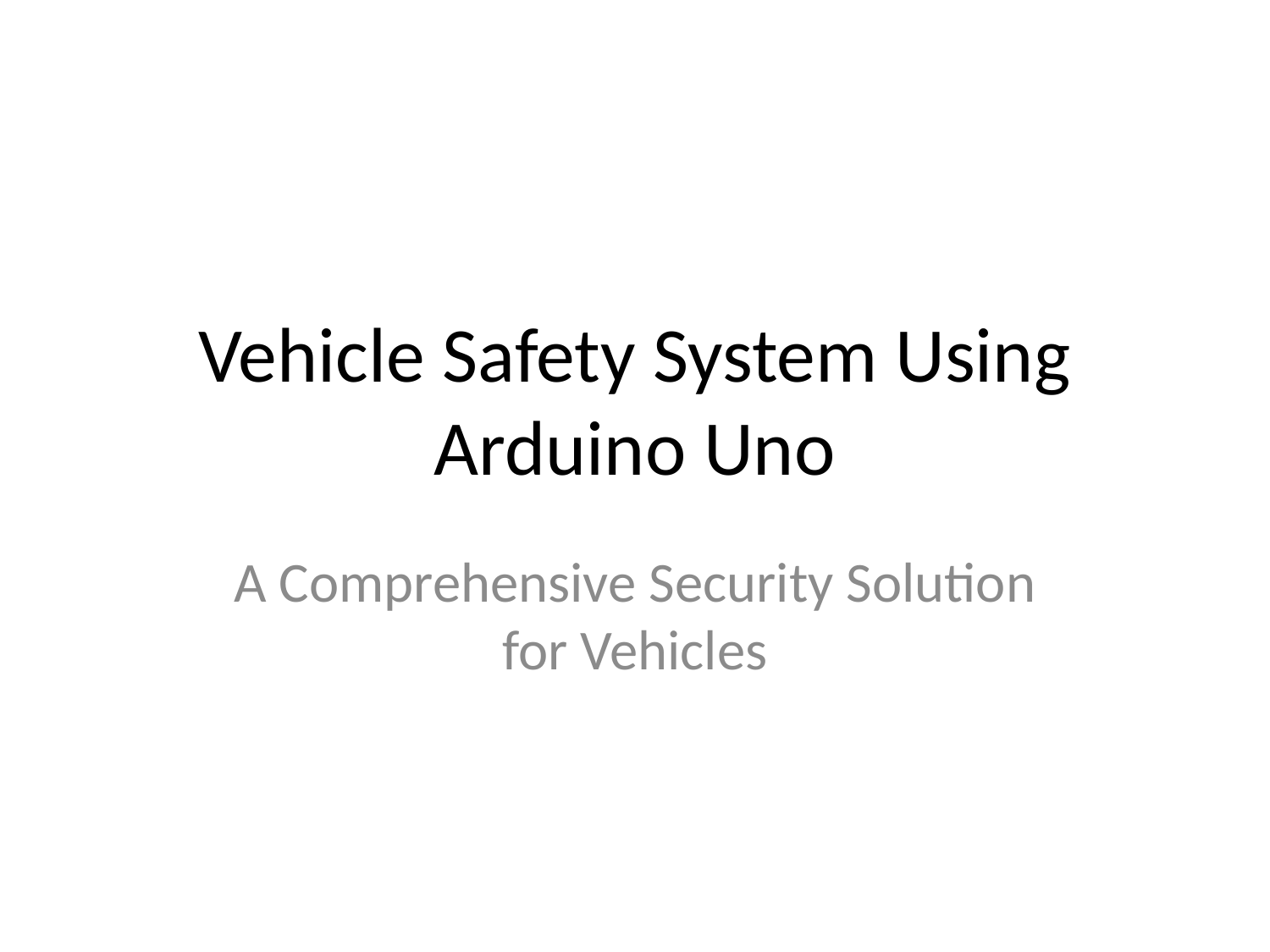

# Vehicle Safety System Using Arduino Uno
A Comprehensive Security Solution for Vehicles